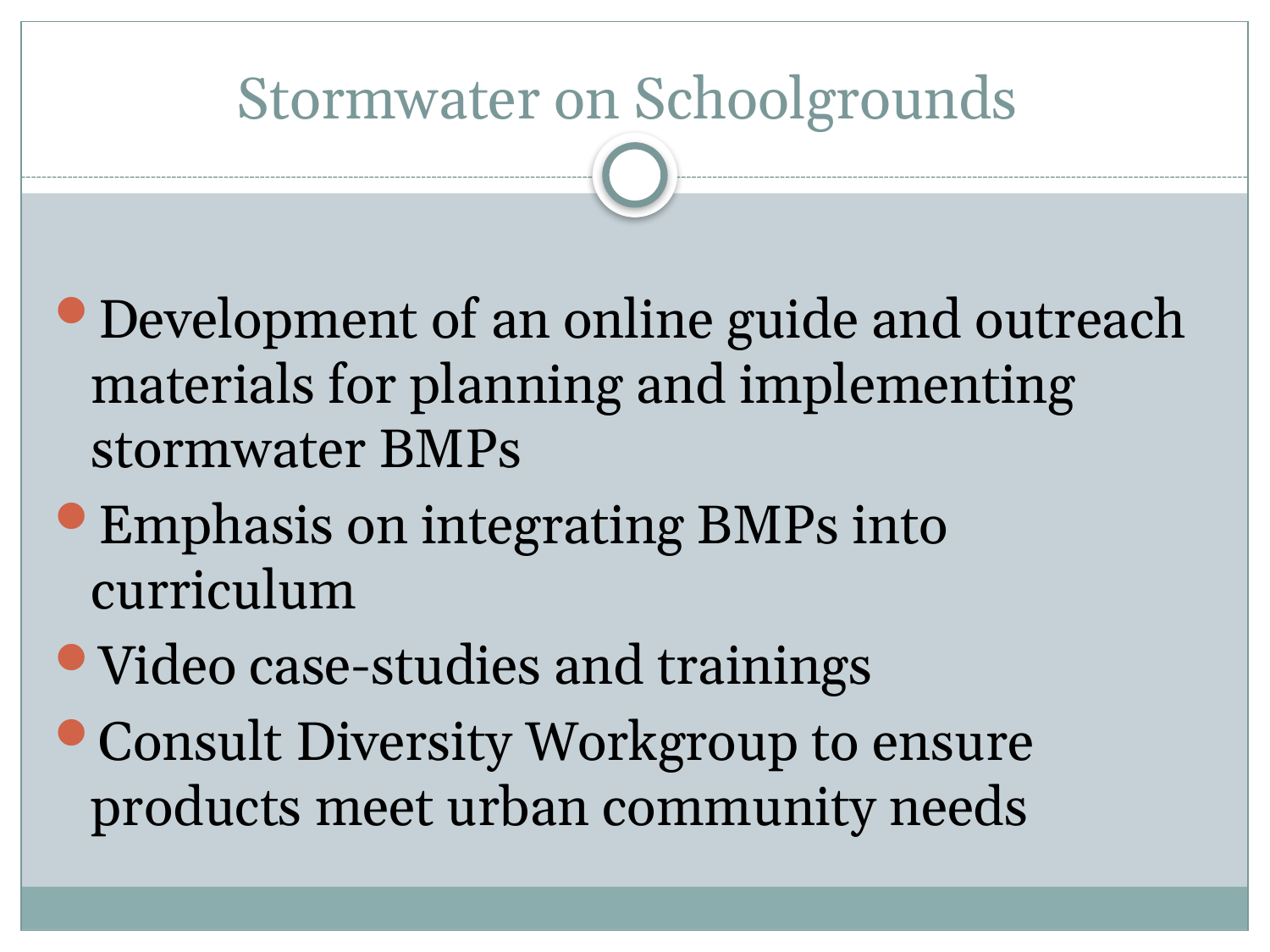

# Stormwater on Schoolgrounds

Development of an online guide and outreach materials for planning and implementing stormwater BMPs
Emphasis on integrating BMPs into curriculum
Video case-studies and trainings
Consult Diversity Workgroup to ensure products meet urban community needs